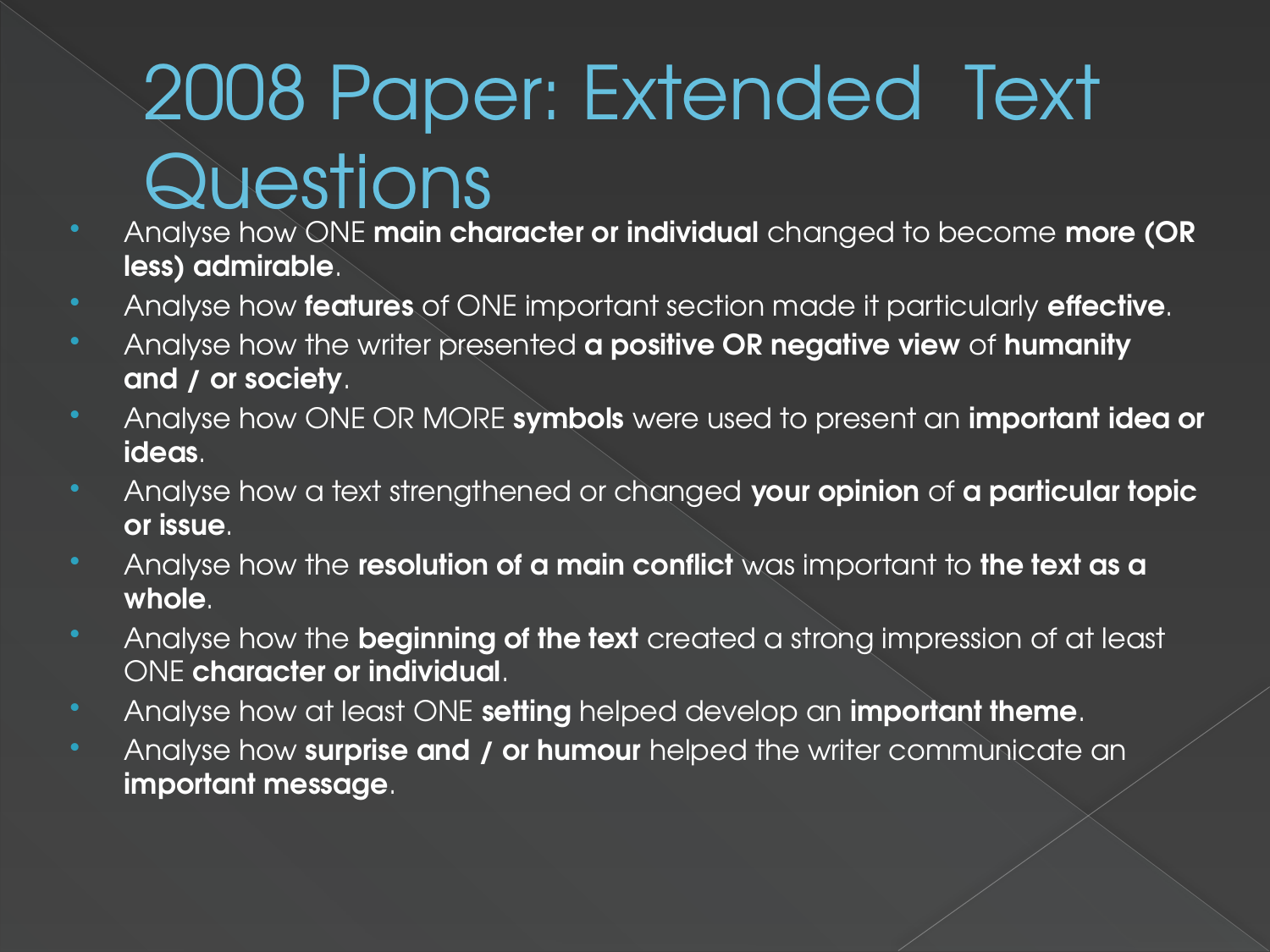

# 2008 Paper: Extended  Text Questions
Analyse how ONE main character or individual changed to become more (OR less) admirable.
Analyse how features of ONE important section made it particularly effective.
Analyse how the writer presented a positive OR negative view of humanity and / or society.
Analyse how ONE OR MORE symbols were used to present an important idea or ideas.
Analyse how a text strengthened or changed your opinion of a particular topic or issue.
Analyse how the resolution of a main conflict was important to the text as a whole.
Analyse how the beginning of the text created a strong impression of at least ONE character or individual.
Analyse how at least ONE setting helped develop an important theme.
Analyse how surprise and / or humour helped the writer communicate an important message.